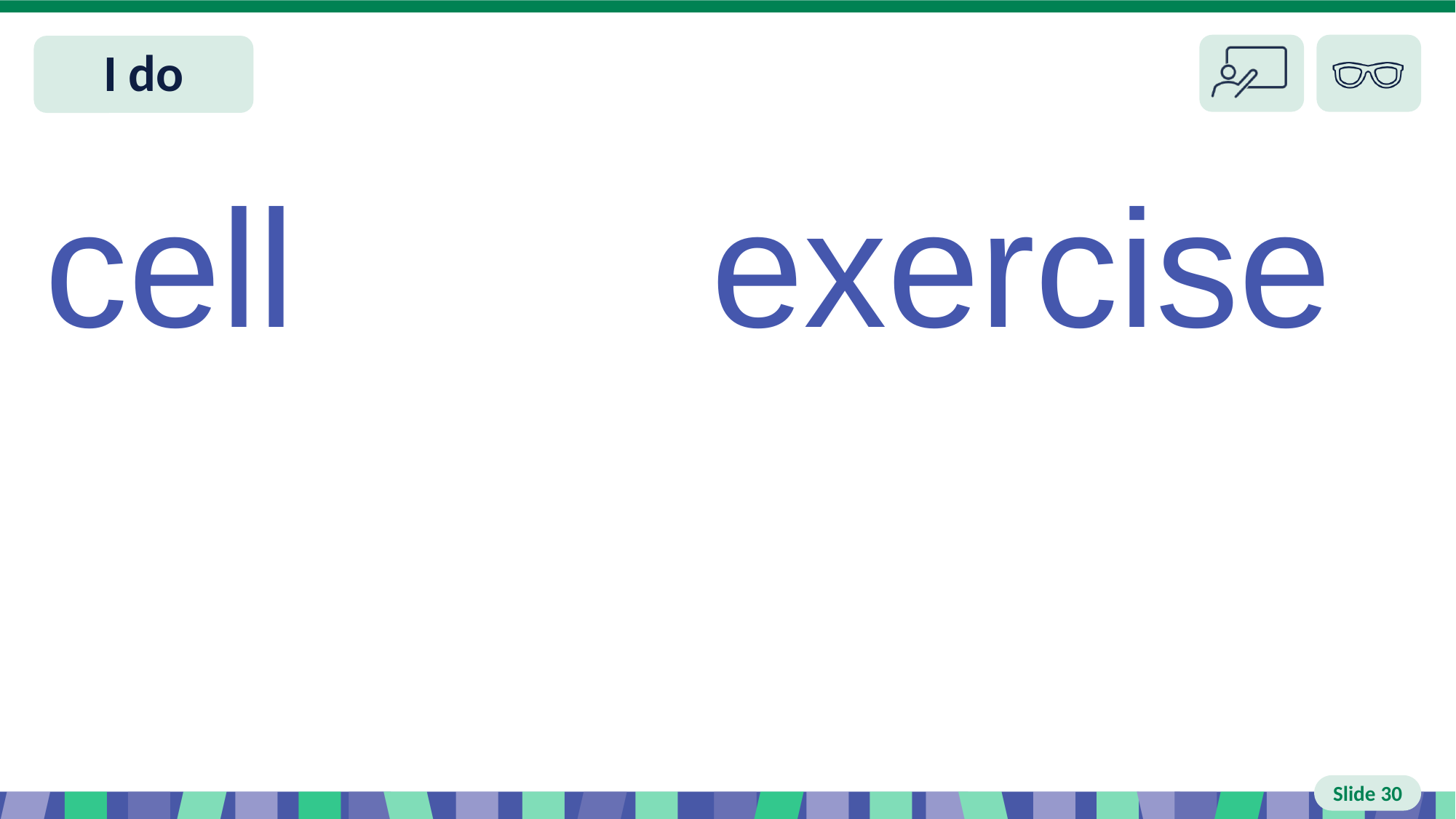

# Slide 30 I do
cell         exercise